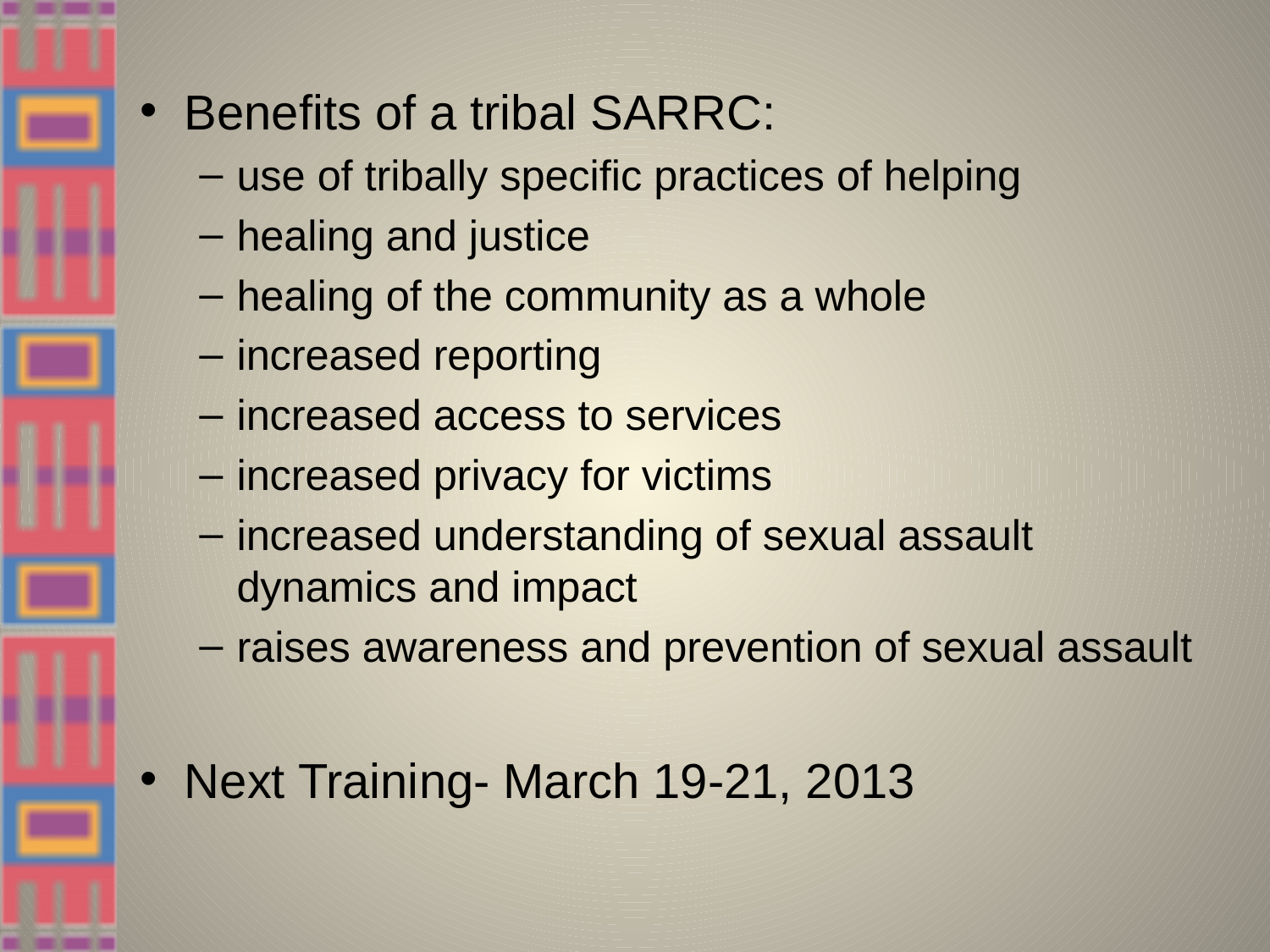

Benefits of a tribal SARRC:
use of tribally specific practices of helping
healing and justice
healing of the community as a whole
increased reporting
increased access to services
increased privacy for victims
increased understanding of sexual assault dynamics and impact
raises awareness and prevention of sexual assault

Next Training- March 19-21, 2013